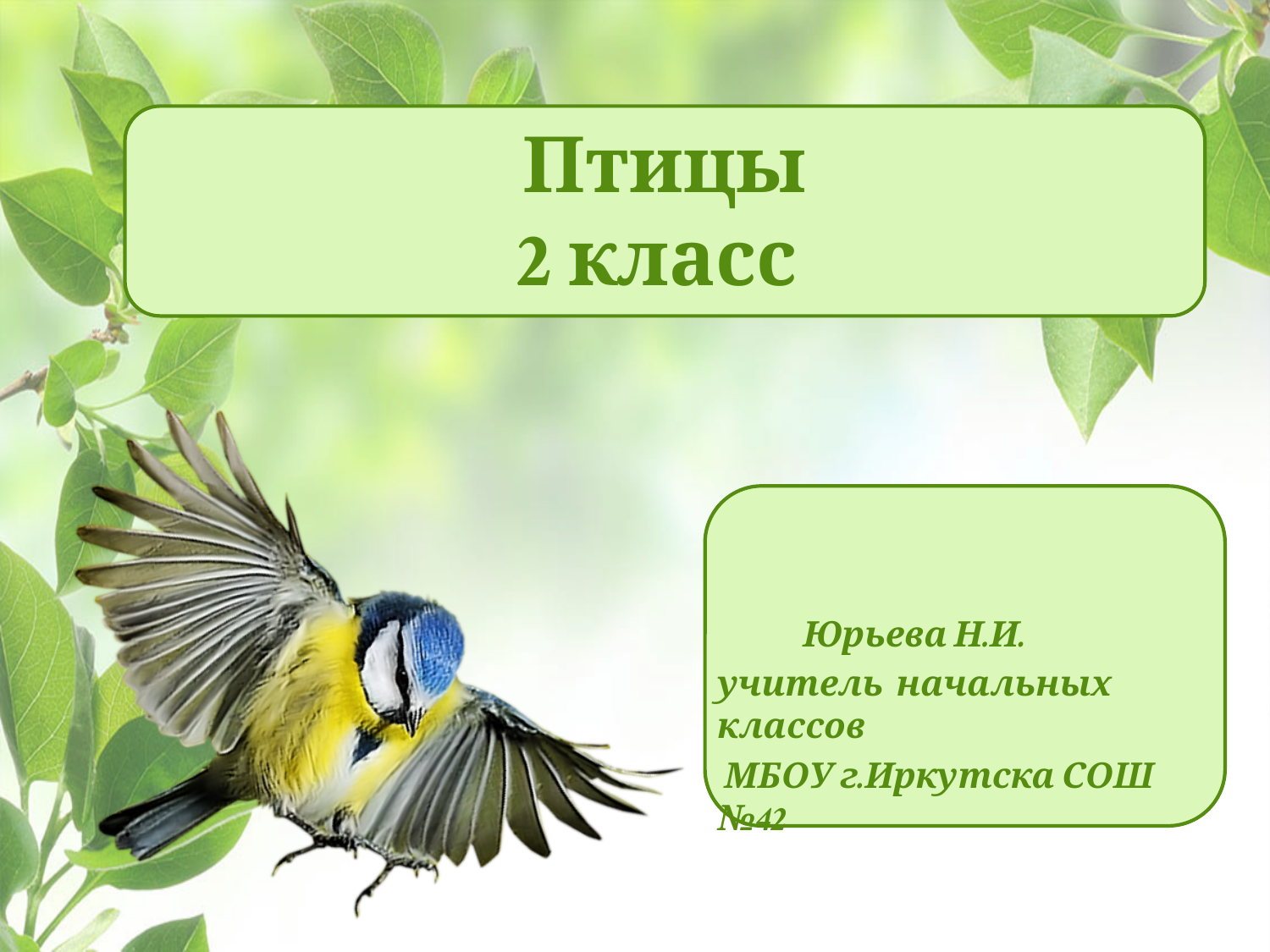

# Птицы 2 класс

             Юрьева Н.И.
учитель  начальных  классов
 МБОУ г.Иркутска СОШ №42